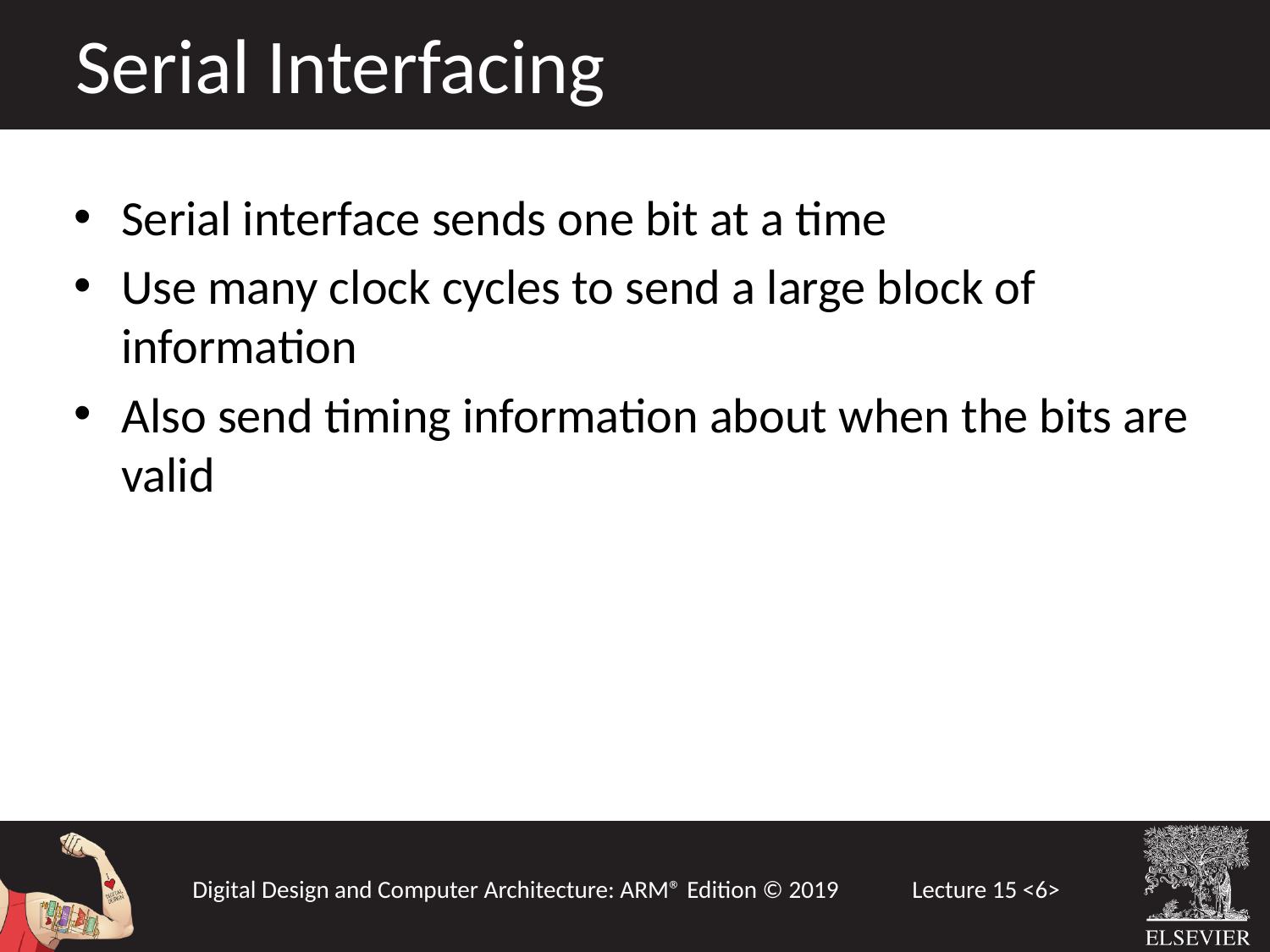

Serial Interfacing
Serial interface sends one bit at a time
Use many clock cycles to send a large block of information
Also send timing information about when the bits are valid